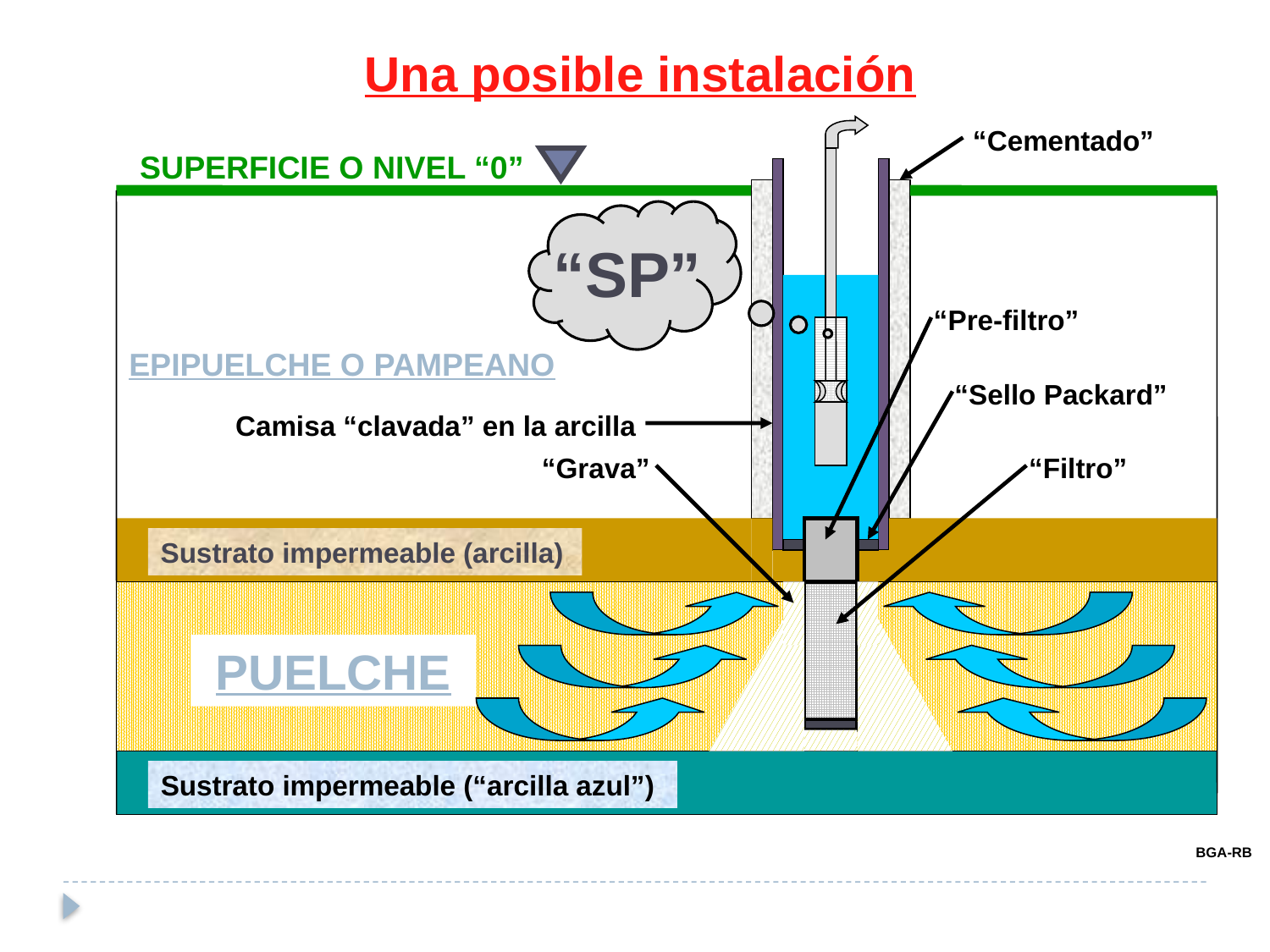

Una posible instalación

“Cementado”
SUPERFICIE O NIVEL “0”

“SP”

“Pre-filtro”

EPIPUELCHE O PAMPEANO

“Sello Packard”

Camisa “clavada” en la arcilla

“Grava”
“Filtro”

Sustrato impermeable (arcilla)

PUELCHE

Sustrato impermeable (“arcilla azul”)
BGA-RB